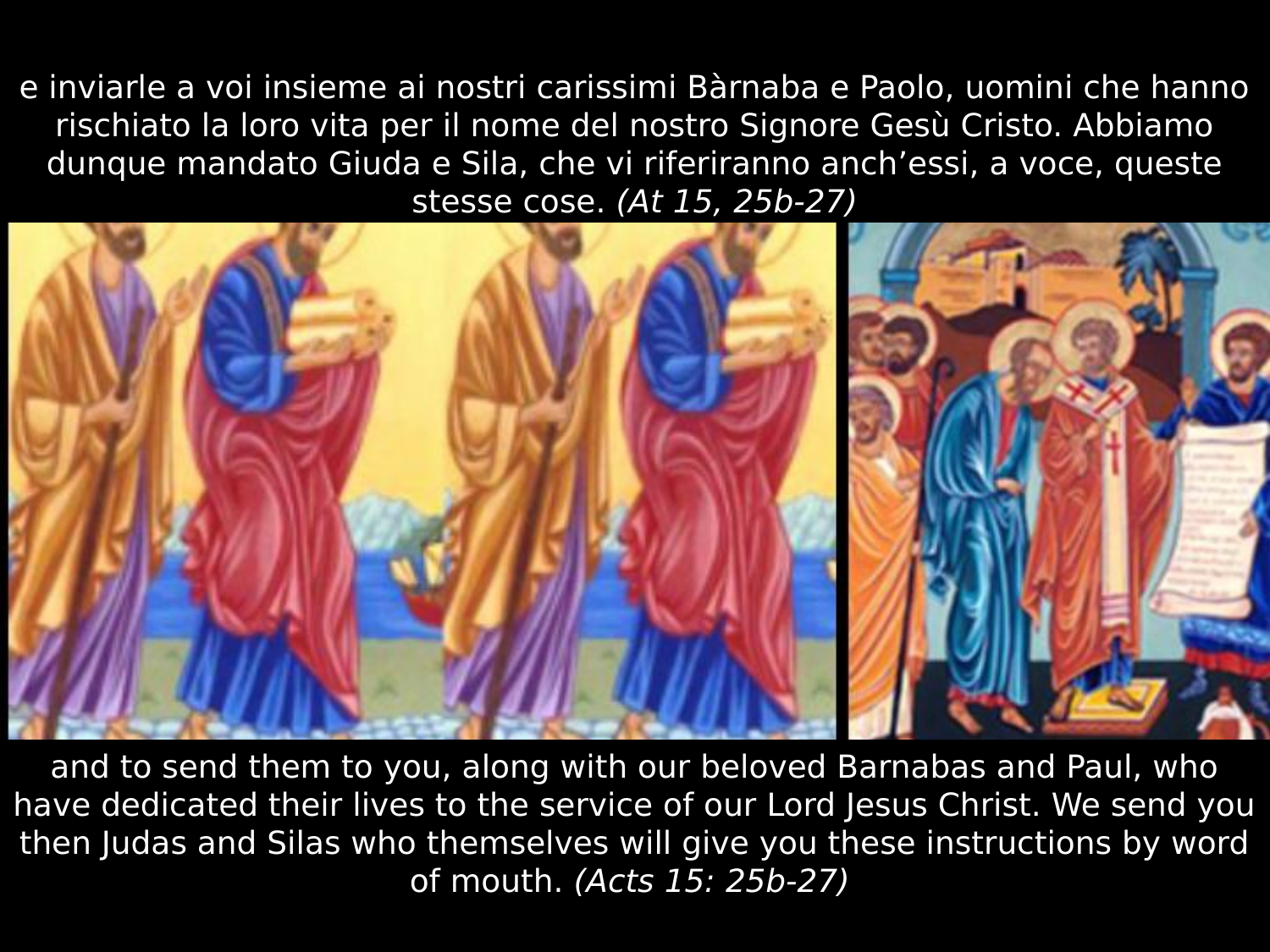

# e inviarle a voi insieme ai nostri carissimi Bàrnaba e Paolo, uomini che hanno rischiato la loro vita per il nome del nostro Signore Gesù Cristo. Abbiamo dunque mandato Giuda e Sila, che vi riferiranno anch’essi, a voce, queste stesse cose. (At 15, 25b-27)
and to send them to you, along with our beloved Barnabas and Paul, who have dedicated their lives to the service of our Lord Jesus Christ. We send you then Judas and Silas who themselves will give you these instructions by word of mouth. (Acts 15: 25b-27)